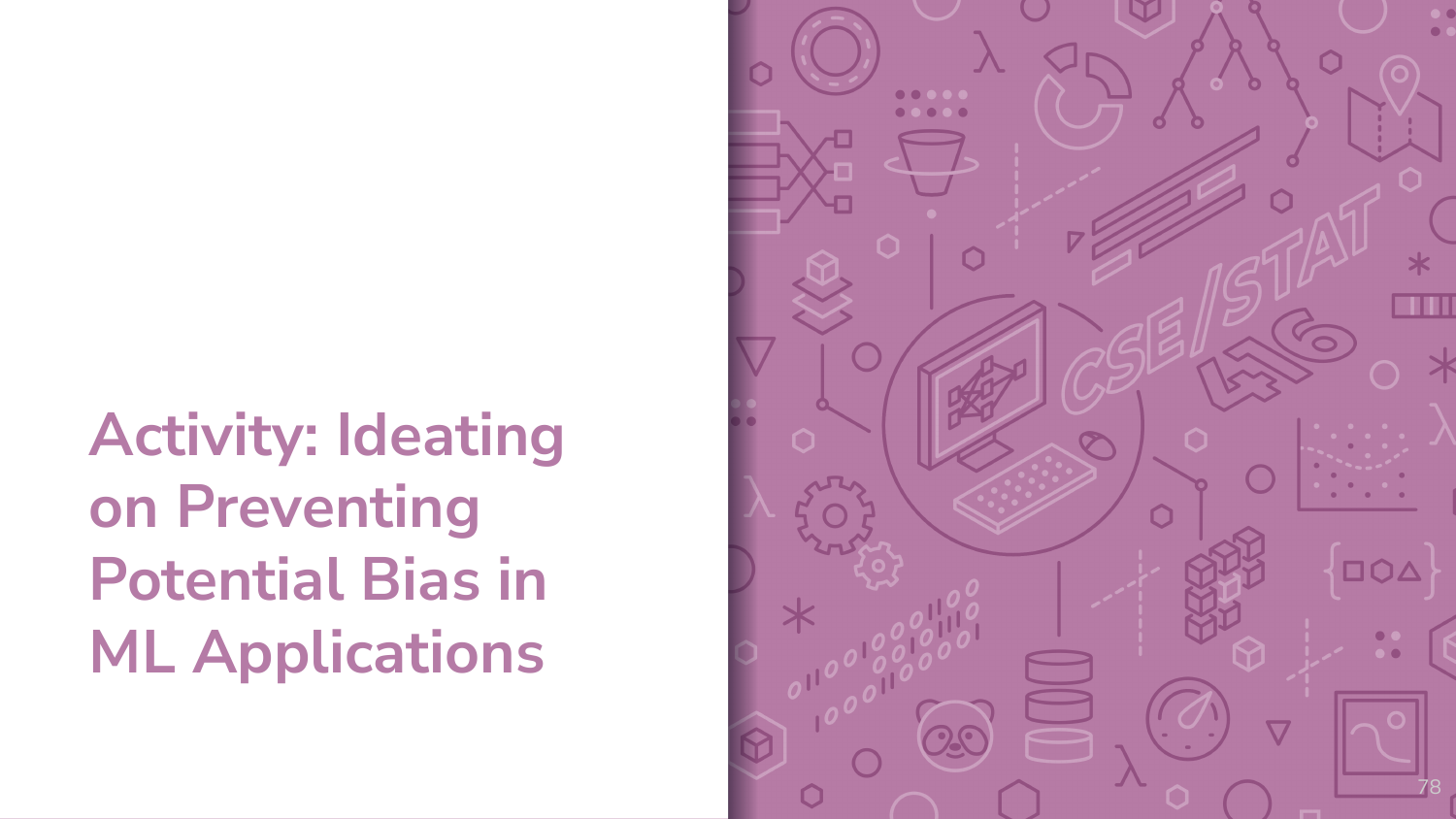

# Activity: Ideating on Preventing Potential Bias in ML Applications
78